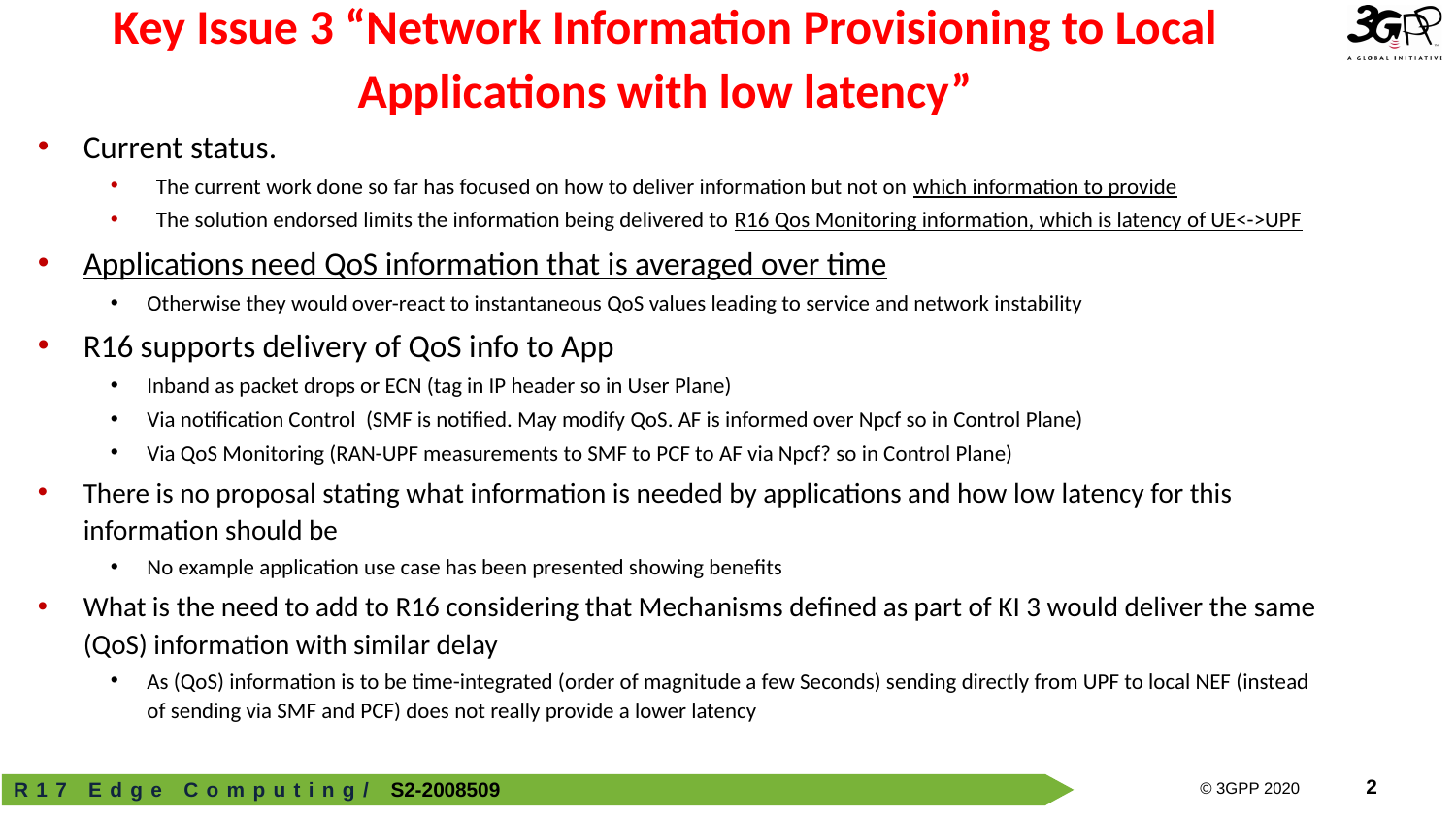

# Key Issue 3 “Network Information Provisioning to Local Applications with low latency”
Current status.
The current work done so far has focused on how to deliver information but not on which information to provide
The solution endorsed limits the information being delivered to R16 Qos Monitoring information, which is latency of UE<->UPF
Applications need QoS information that is averaged over time
Otherwise they would over-react to instantaneous QoS values leading to service and network instability
R16 supports delivery of QoS info to App
Inband as packet drops or ECN (tag in IP header so in User Plane)
Via notification Control  (SMF is notified. May modify QoS. AF is informed over Npcf so in Control Plane)
Via QoS Monitoring (RAN-UPF measurements to SMF to PCF to AF via Npcf? so in Control Plane)
There is no proposal stating what information is needed by applications and how low latency for this information should be
No example application use case has been presented showing benefits
What is the need to add to R16 considering that Mechanisms defined as part of KI 3 would deliver the same (QoS) information with similar delay
As (QoS) information is to be time-integrated (order of magnitude a few Seconds) sending directly from UPF to local NEF (instead of sending via SMF and PCF) does not really provide a lower latency